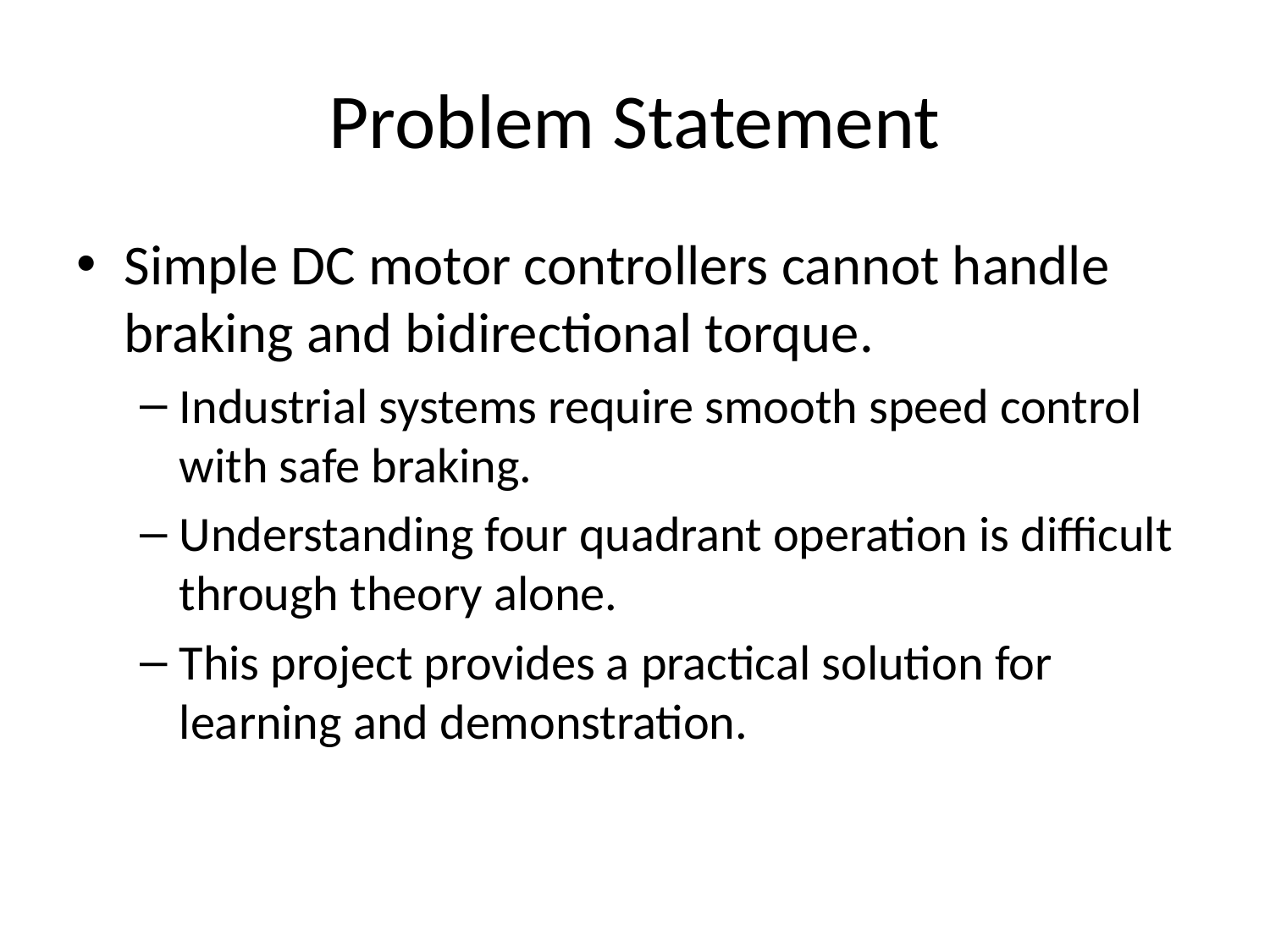

# Problem Statement
Simple DC motor controllers cannot handle braking and bidirectional torque.
Industrial systems require smooth speed control with safe braking.
Understanding four quadrant operation is difficult through theory alone.
This project provides a practical solution for learning and demonstration.